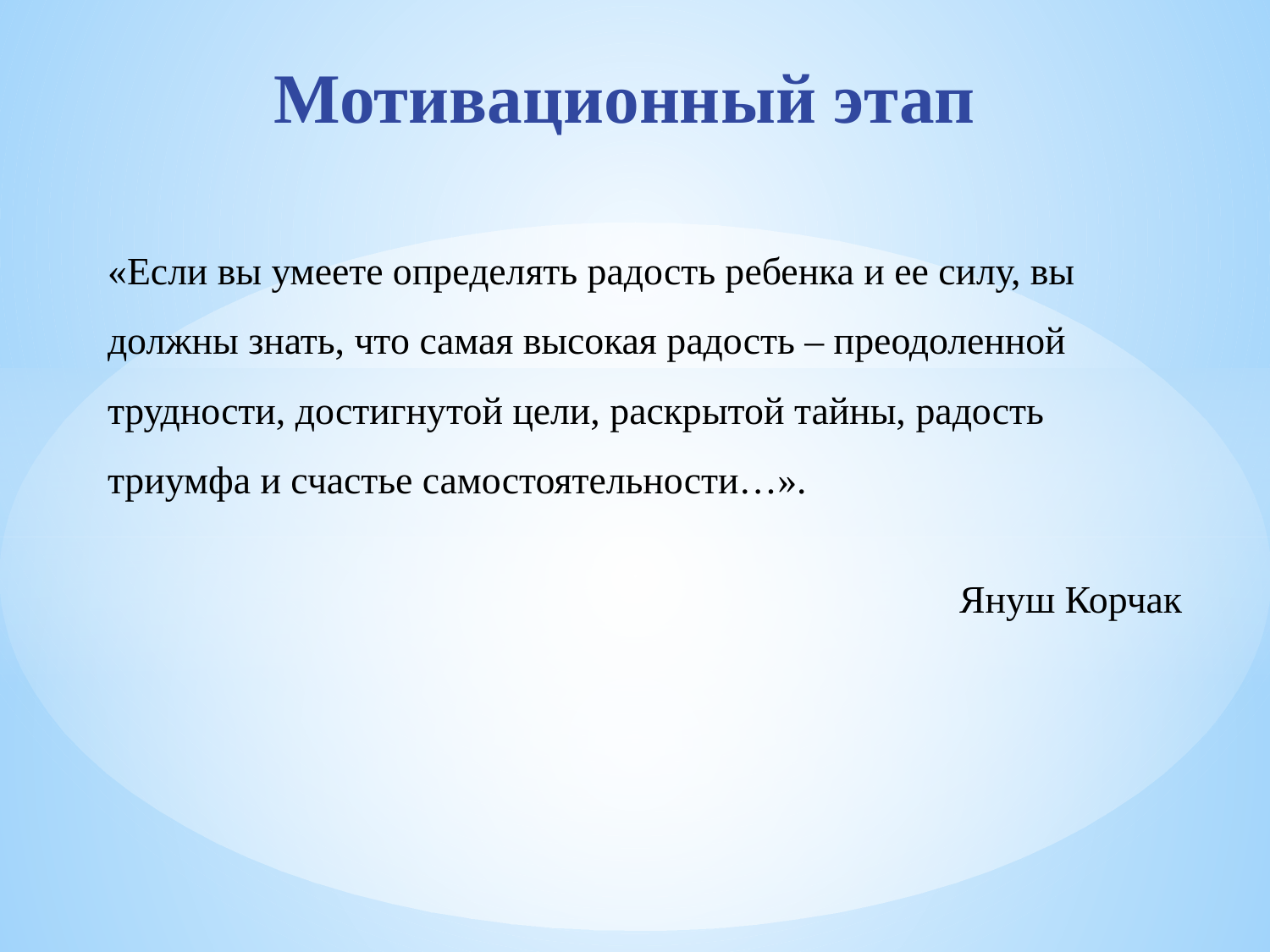

# Мотивационный этап
«Если вы умеете определять радость ребенка и ее силу, вы должны знать, что самая высокая радость – преодоленной трудности, достигнутой цели, раскрытой тайны, радость триумфа и счастье самостоятельности…».

Януш Корчак